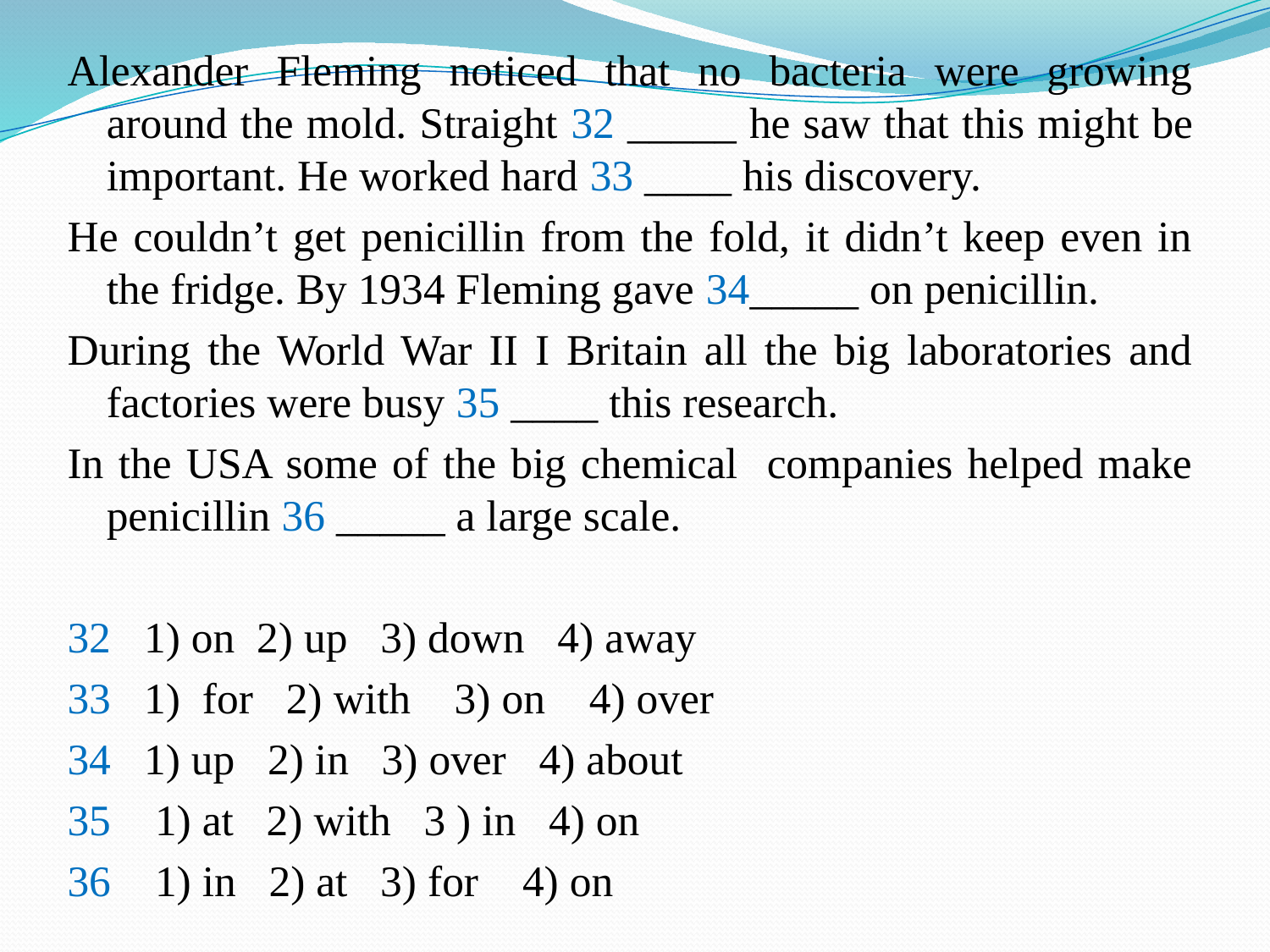

Alexander Fleming noticed that no bacteria were growing around the mold. Straight 32 _____ he saw that this might be important. He worked hard 33 ____ his discovery.
He couldn’t get penicillin from the fold, it didn’t keep even in the fridge. By 1934 Fleming gave 34_____ on penicillin.
During the World War II I Britain all the big laboratories and factories were busy 35 ____ this research.
In the USA some of the big chemical  companies helped make penicillin 36 _____ a large scale.

32   1) on  2) up   3) down   4) away
33   1)  for   2) with    3) on    4) over
34   1) up   2) in   3) over   4) about
35    1) at   2) with   3 ) in   4) on
36    1) in   2) at   3) for    4) on
#